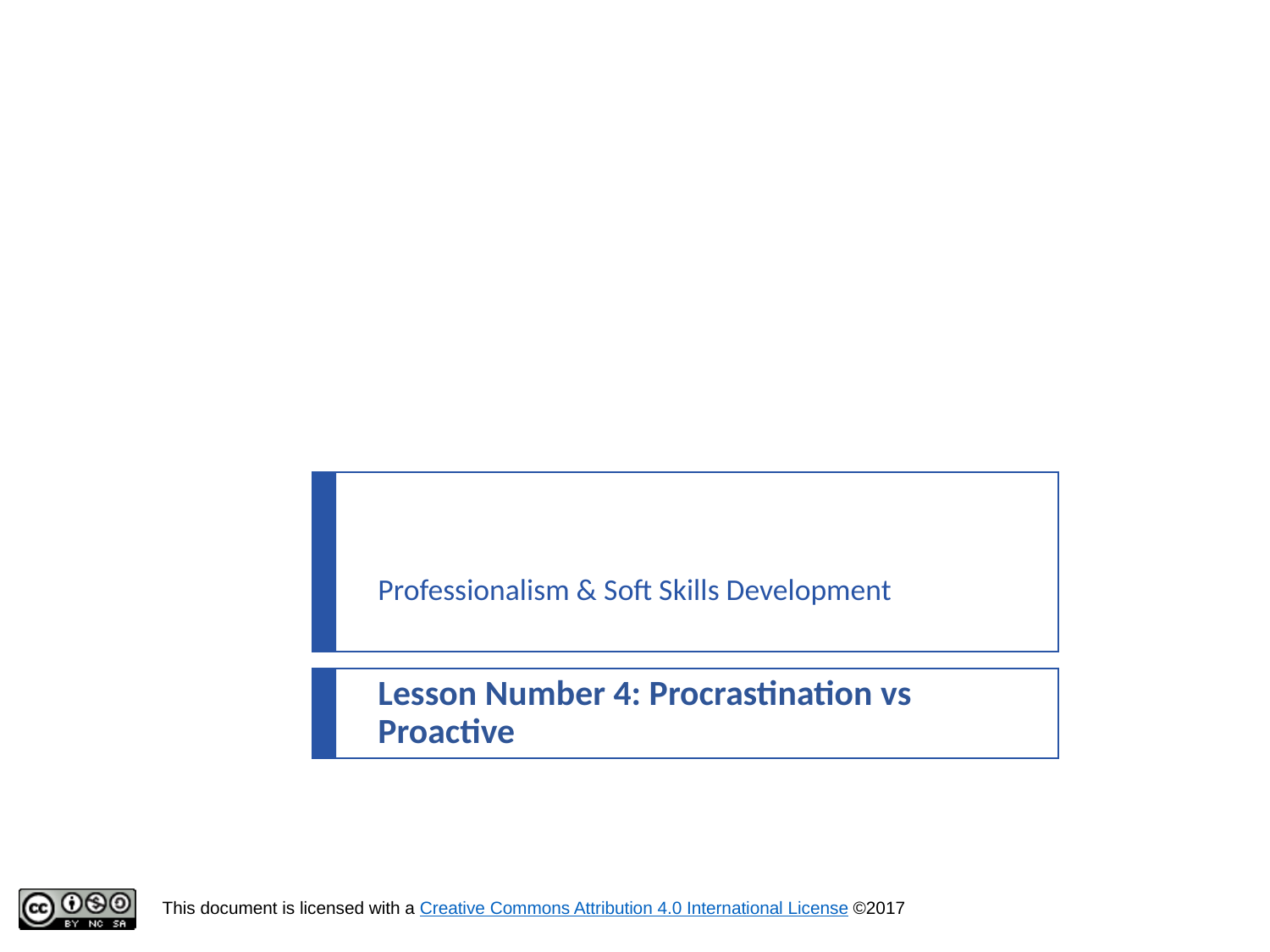

# Professionalism & Soft Skills Development
Lesson Number 4: Procrastination vs Proactive